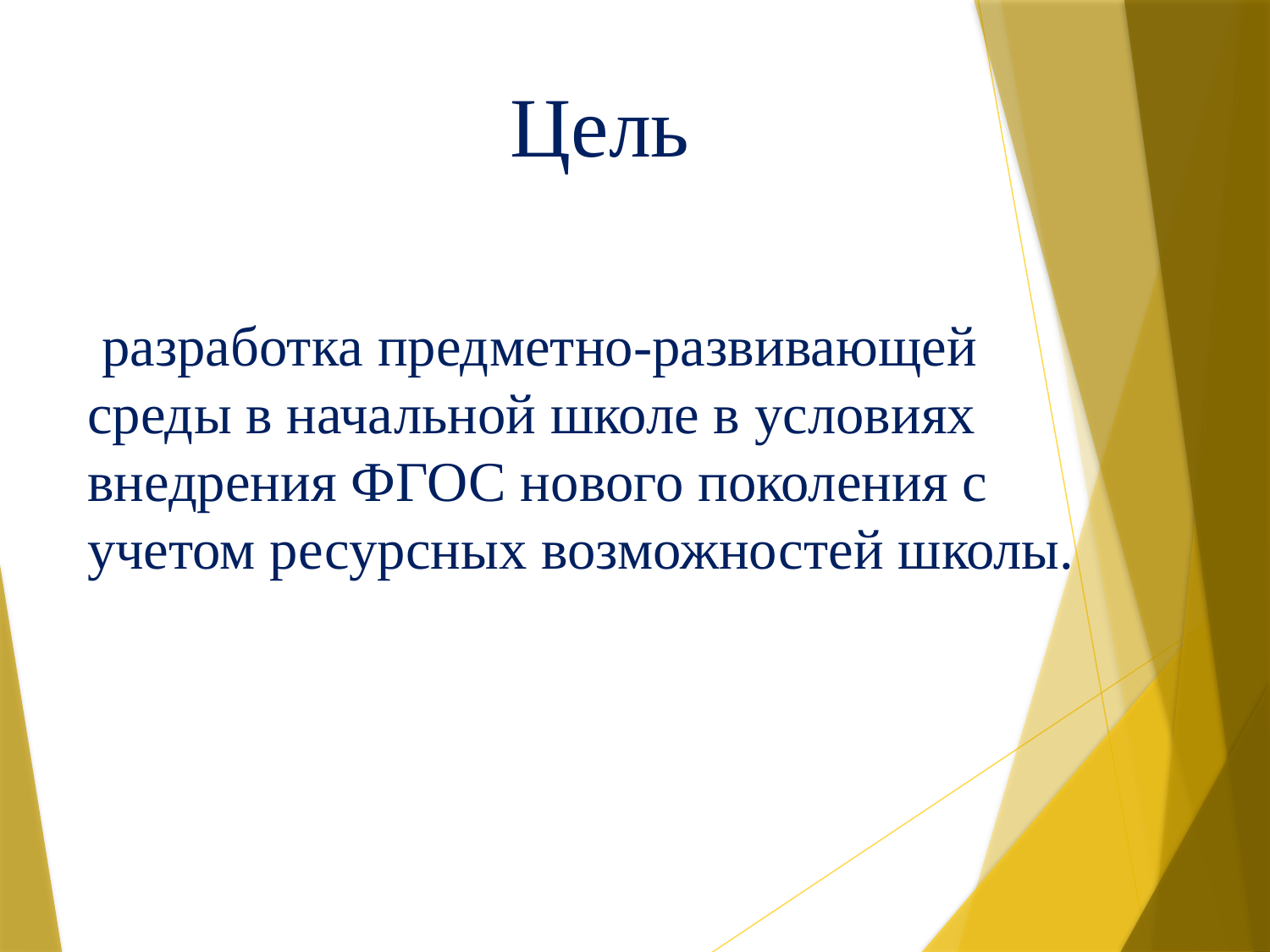

Цель

 разработка предметно-развивающей среды в начальной школе в условиях внедрения ФГОС нового поколения с учетом ресурсных возможностей школы.